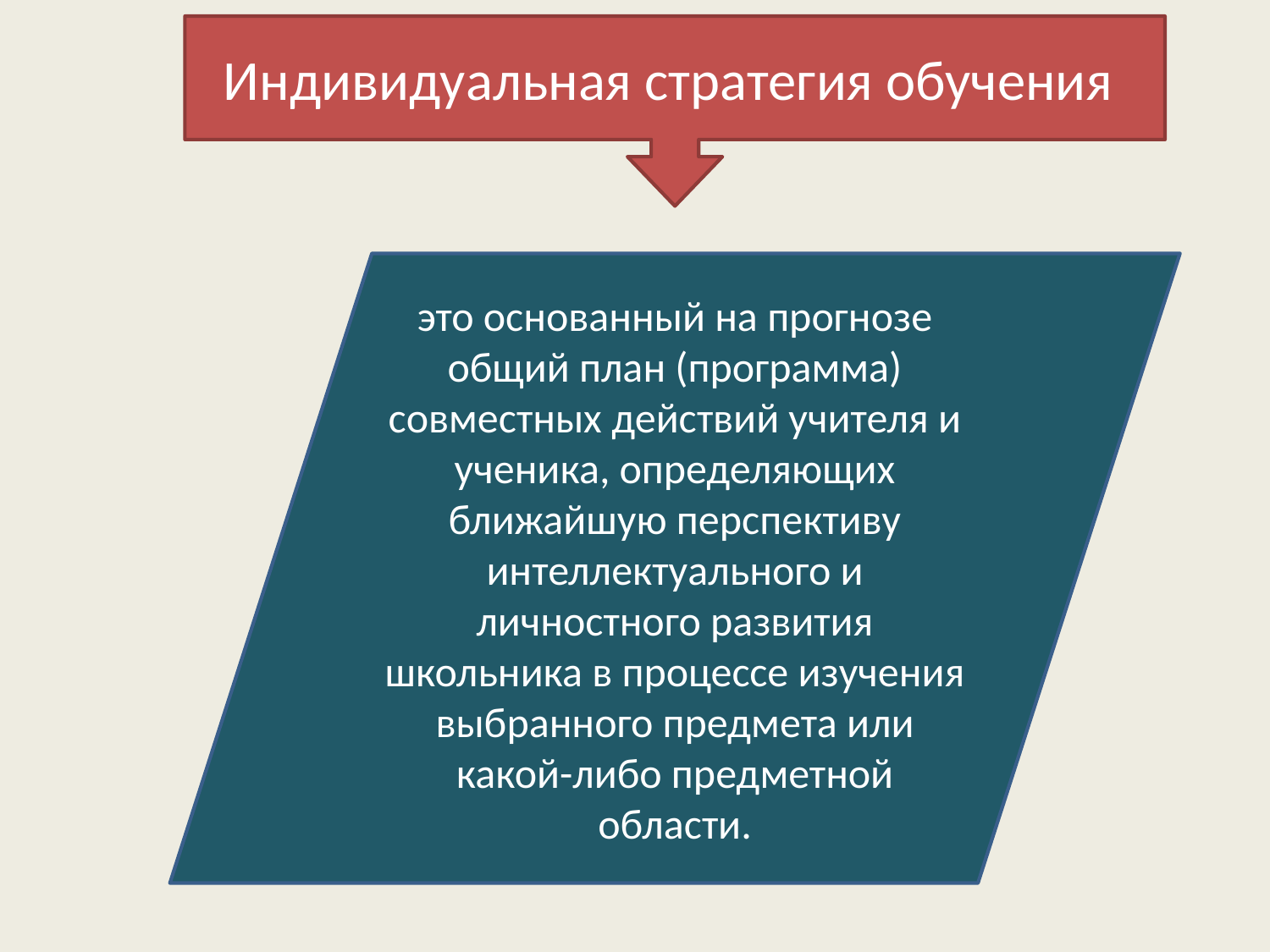

Индивидуальная стратегия обучения
#
это основанный на прогнозе общий план (программа) совместных действий учителя и ученика, определяющих ближайшую перспективу интеллектуального и личностного развития школьника в процессе изучения выбранного предмета или какой-либо предметной области.